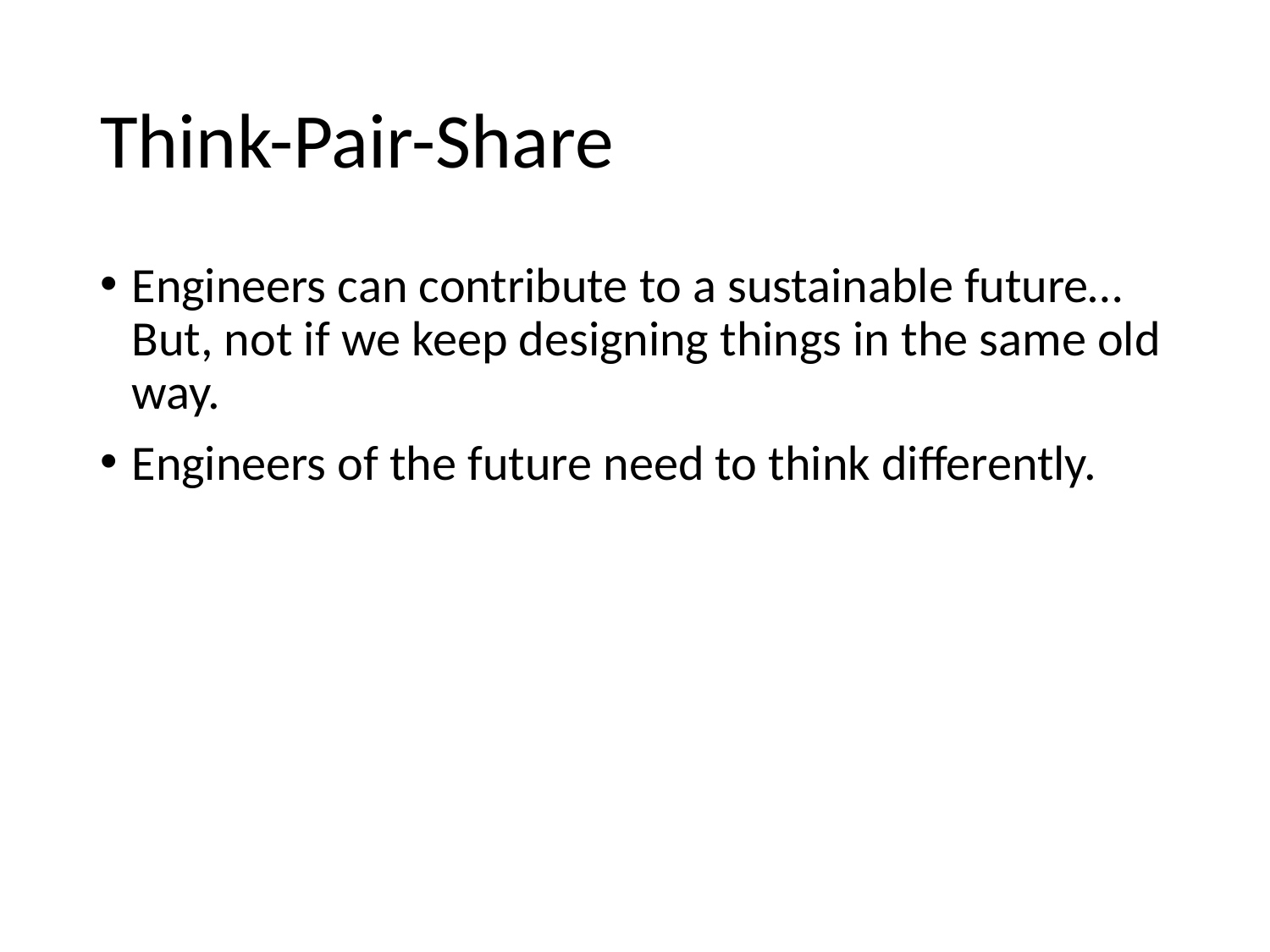

# Think-Pair-Share
Engineers can contribute to a sustainable future… But, not if we keep designing things in the same old way.
Engineers of the future need to think differently.